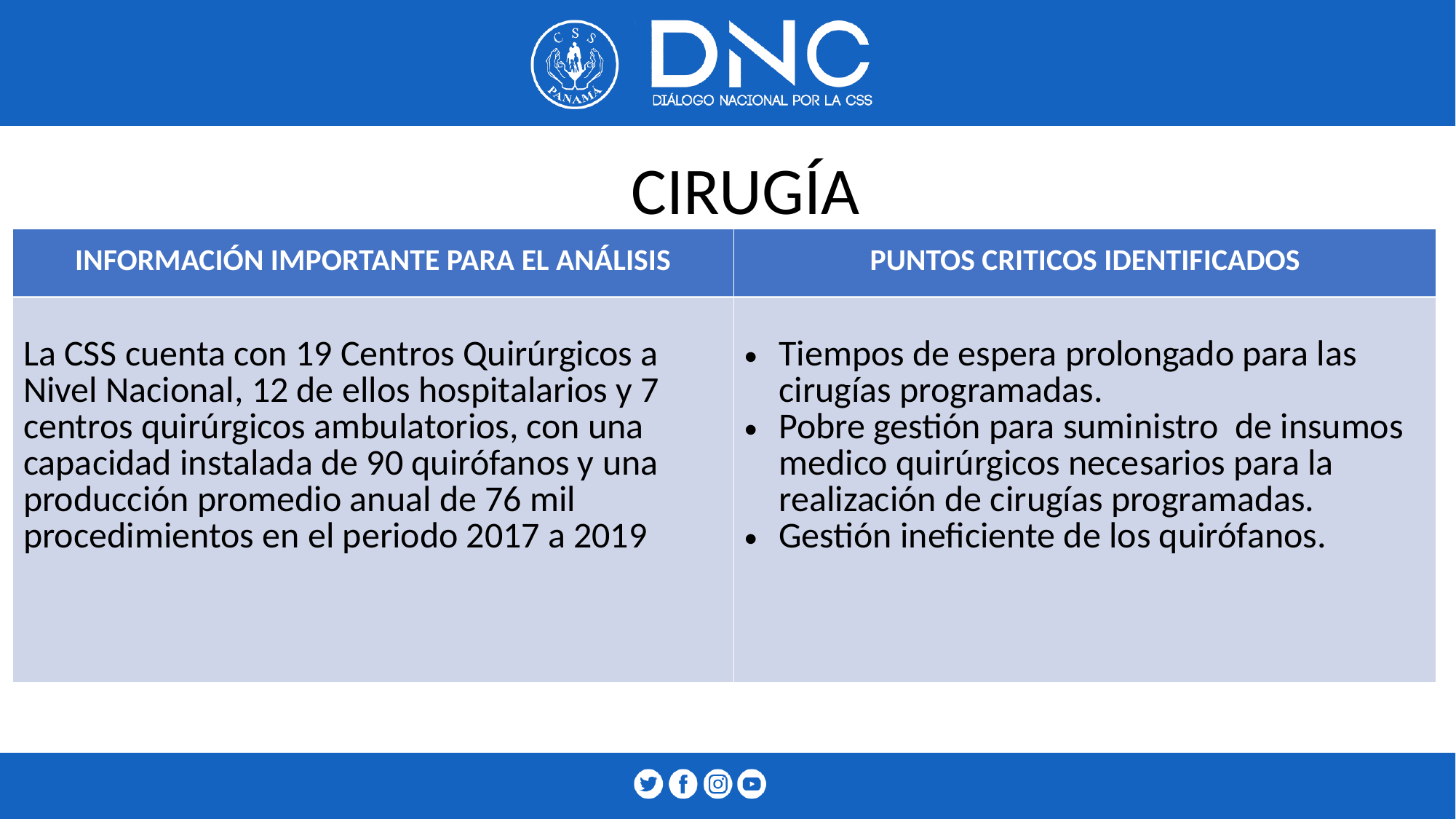

# CIRUGÍA
| INFORMACIÓN IMPORTANTE PARA EL ANÁLISIS | PUNTOS CRITICOS IDENTIFICADOS |
| --- | --- |
| La CSS cuenta con 19 Centros Quirúrgicos a Nivel Nacional, 12 de ellos hospitalarios y 7 centros quirúrgicos ambulatorios, con una capacidad instalada de 90 quirófanos y una producción promedio anual de 76 mil procedimientos en el periodo 2017 a 2019 | Tiempos de espera prolongado para las cirugías programadas. Pobre gestión para suministro de insumos medico quirúrgicos necesarios para la realización de cirugías programadas. Gestión ineficiente de los quirófanos. |